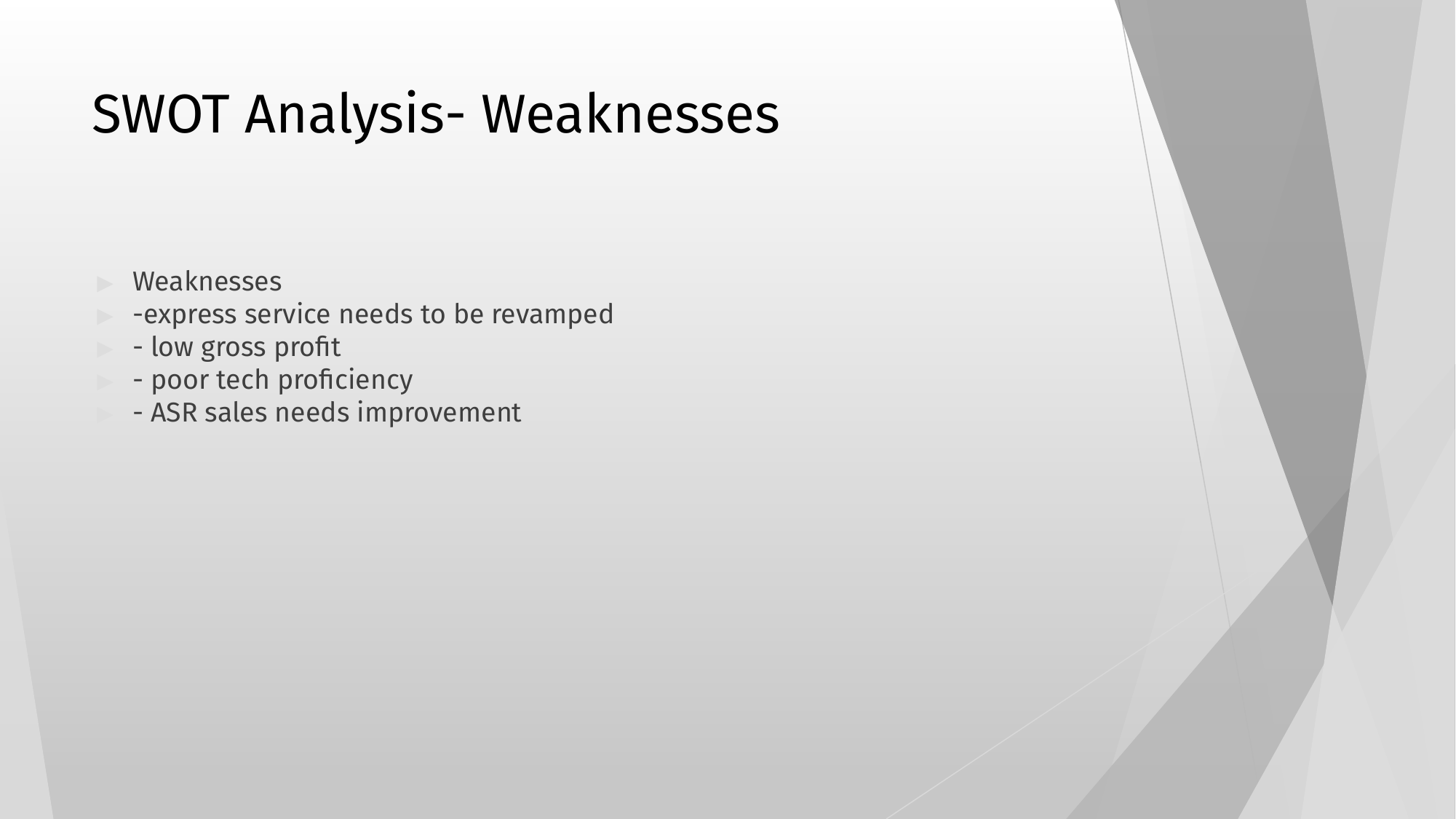

# SWOT Analysis- Weaknesses
Weaknesses
-express service needs to be revamped
- low gross profit
- poor tech proficiency
- ASR sales needs improvement